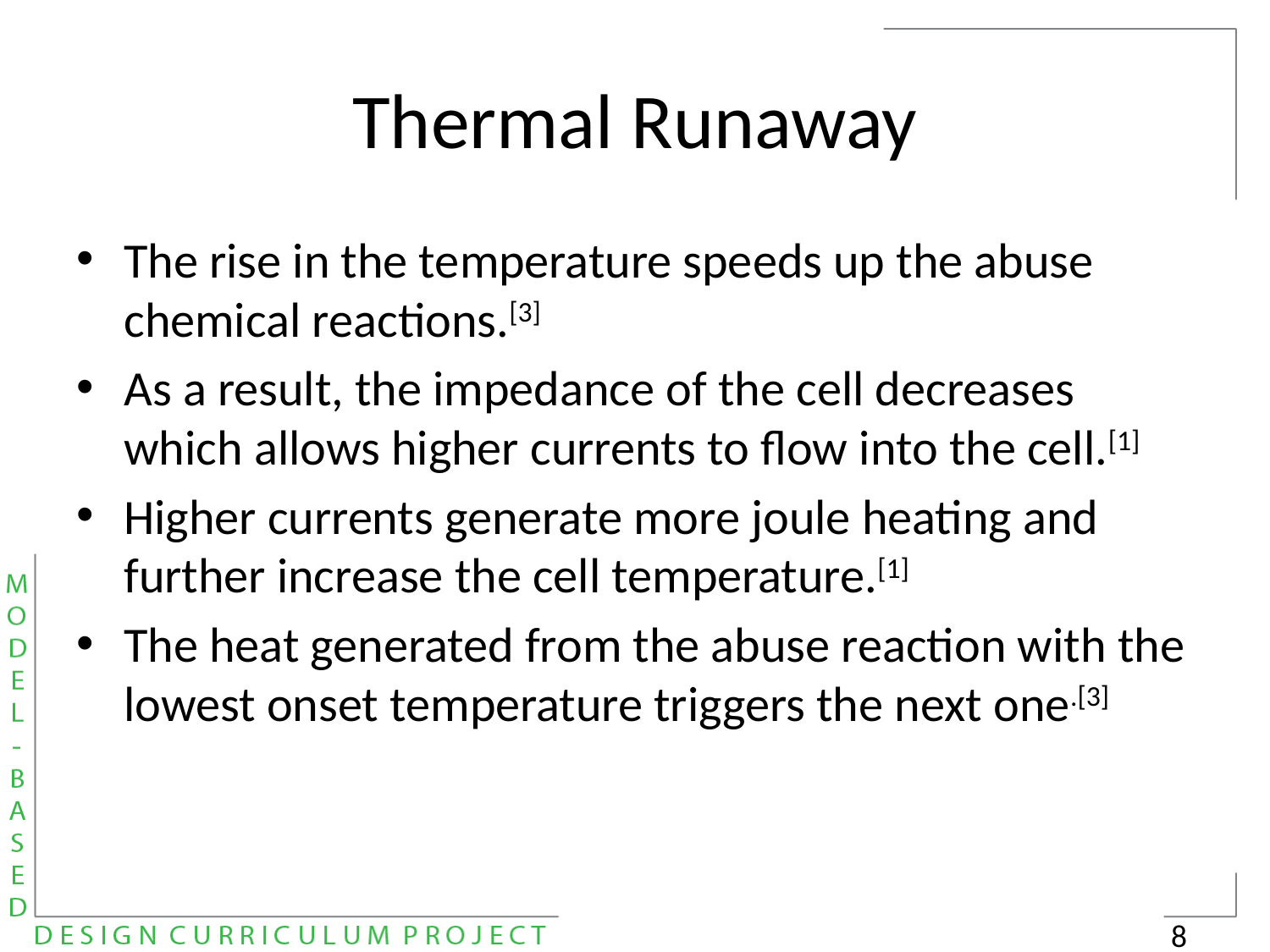

# Thermal Runaway
The rise in the temperature speeds up the abuse chemical reactions.[3]
As a result, the impedance of the cell decreases which allows higher currents to flow into the cell.[1]
Higher currents generate more joule heating and further increase the cell temperature.[1]
The heat generated from the abuse reaction with the lowest onset temperature triggers the next one.[3]